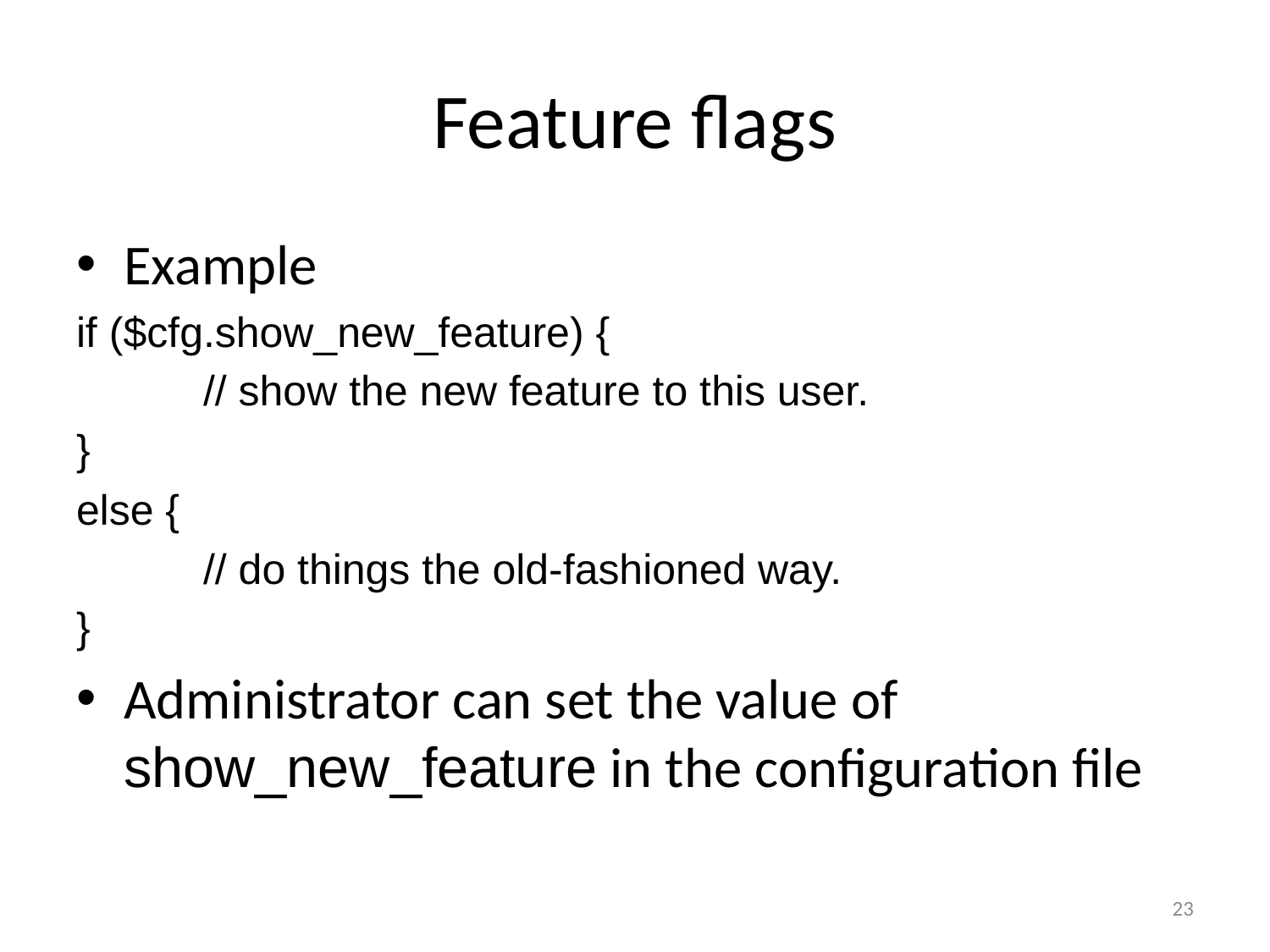

# Feature flags
Example
if ($cfg.show_new_feature) {
	// show the new feature to this user.
}
else {
	// do things the old-fashioned way.
}
Administrator can set the value of show_new_feature in the configuration file
23